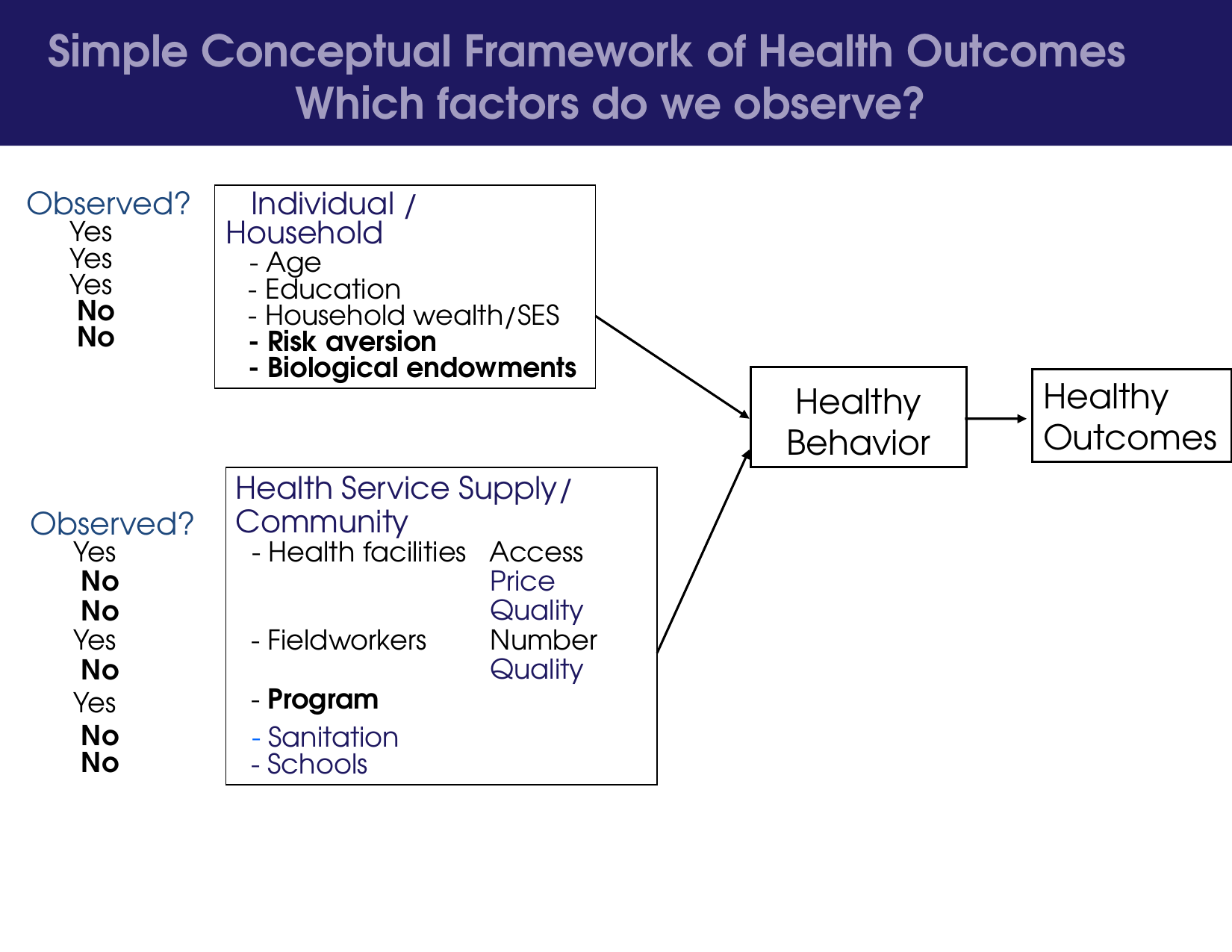

Simple Conceptual Framework of Health Outcomes
Which factors do we observe?

   Individual / Household
   - Age
   - Education
   - Household wealth/SES
   - Risk aversion
   - Biological endowments
   Observed?
         Yes
         Yes
         Yes
          No
          No

Healthy
Behavior
Healthy
Outcomes

Health Service Supply/ Community
  - Health facilities   Access
		    Price
		    Quality
  - Fieldworkers    	    Number
		    Quality
  - Program

  - Sanitation
  - Schools
   Observed?
         Yes
          No
          No
         Yes
          No
         Yes
          No
          No